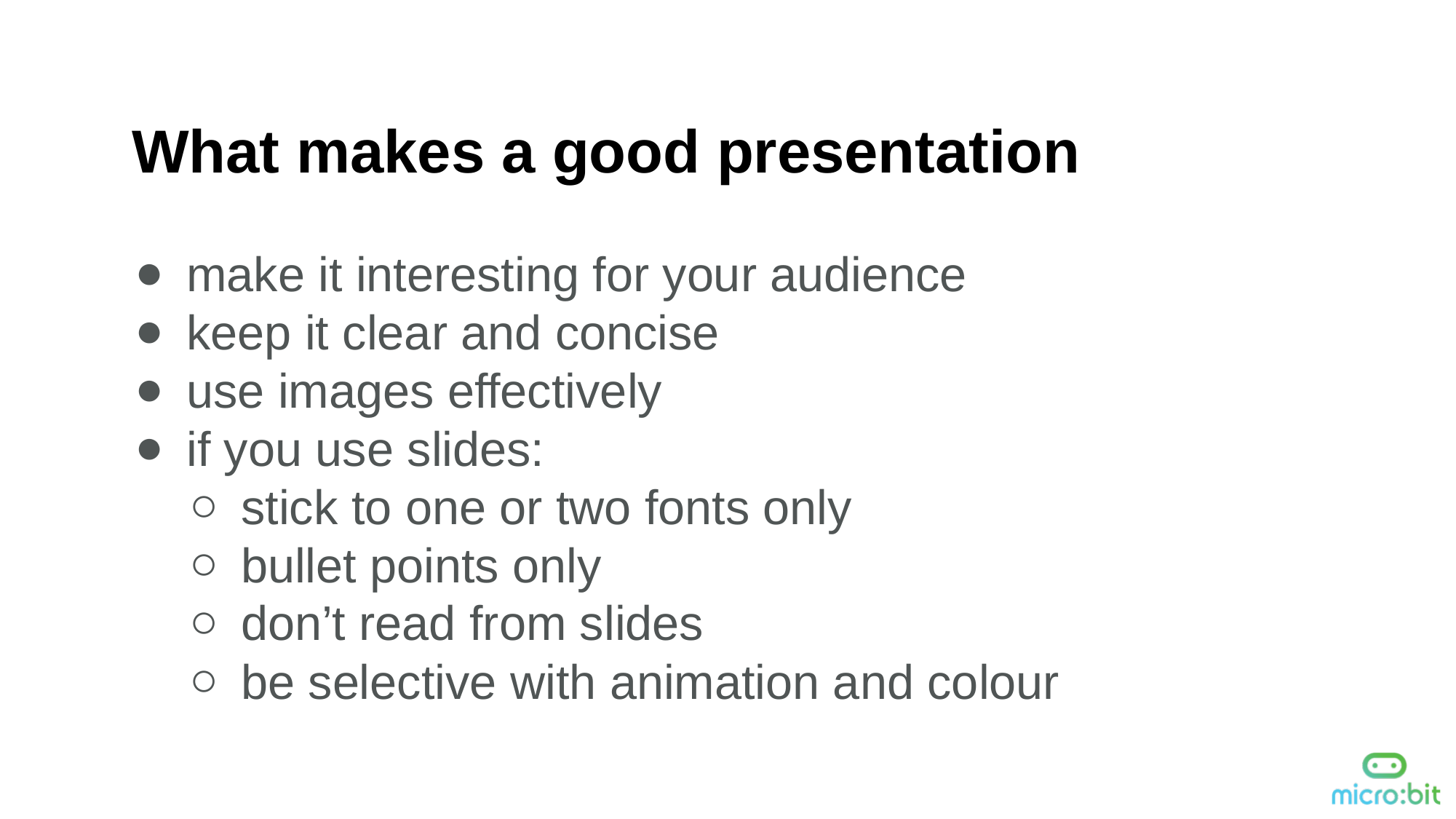

What makes a good presentation

make it interesting for your audience
keep it clear and concise
use images effectively
if you use slides:
stick to one or two fonts only
bullet points only
don’t read from slides
be selective with animation and colour